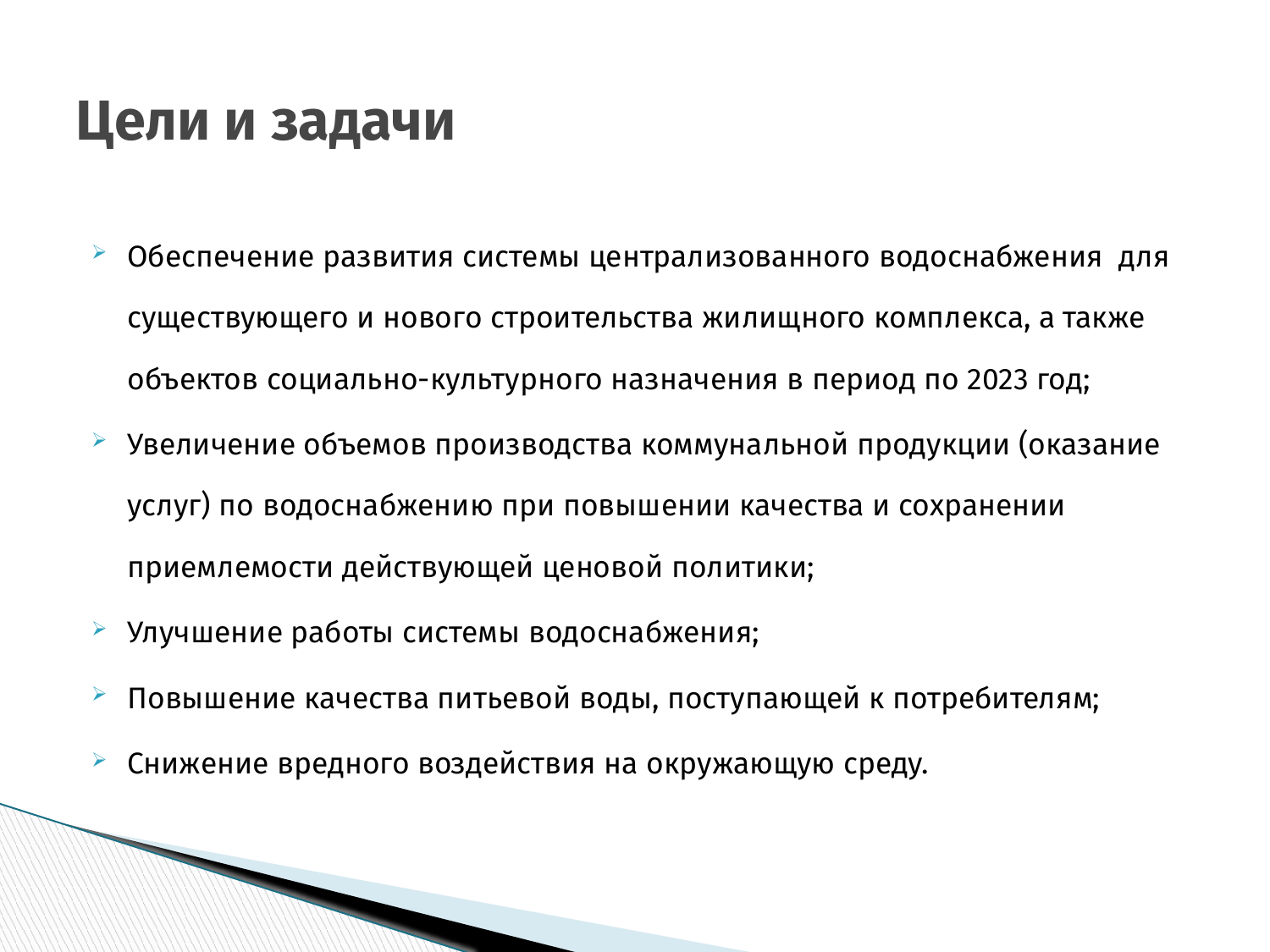

# Цели и задачи
Обеспечение развития системы централизованного водоснабжения  для существующего и нового строительства жилищного комплекса, а также объектов социально-культурного назначения в период по 2023 год;
Увеличение объемов производства коммунальной продукции (оказание услуг) по водоснабжению при повышении качества и сохранении приемлемости действующей ценовой политики;
Улучшение работы системы водоснабжения;
Повышение качества питьевой воды, поступающей к потребителям;
Снижение вредного воздействия на окружающую среду.